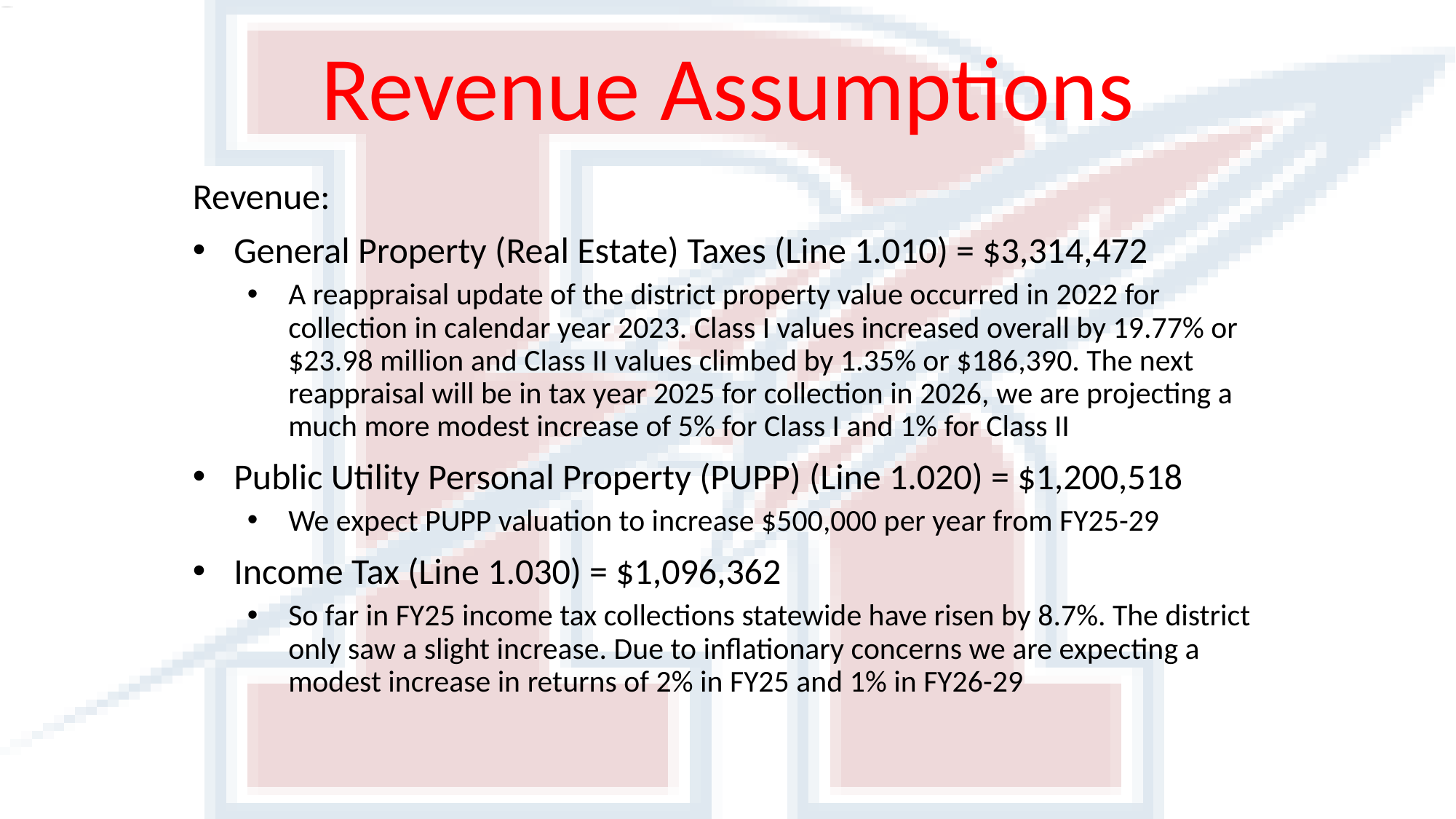

# Revenue Assumptions
Revenue:
General Property (Real Estate) Taxes (Line 1.010) = $3,314,472
A reappraisal update of the district property value occurred in 2022 for collection in calendar year 2023. Class I values increased overall by 19.77% or $23.98 million and Class II values climbed by 1.35% or $186,390. The next reappraisal will be in tax year 2025 for collection in 2026, we are projecting a much more modest increase of 5% for Class I and 1% for Class II
Public Utility Personal Property (PUPP) (Line 1.020) = $1,200,518
We expect PUPP valuation to increase $500,000 per year from FY25-29
Income Tax (Line 1.030) = $1,096,362
So far in FY25 income tax collections statewide have risen by 8.7%. The district only saw a slight increase. Due to inflationary concerns we are expecting a modest increase in returns of 2% in FY25 and 1% in FY26-29